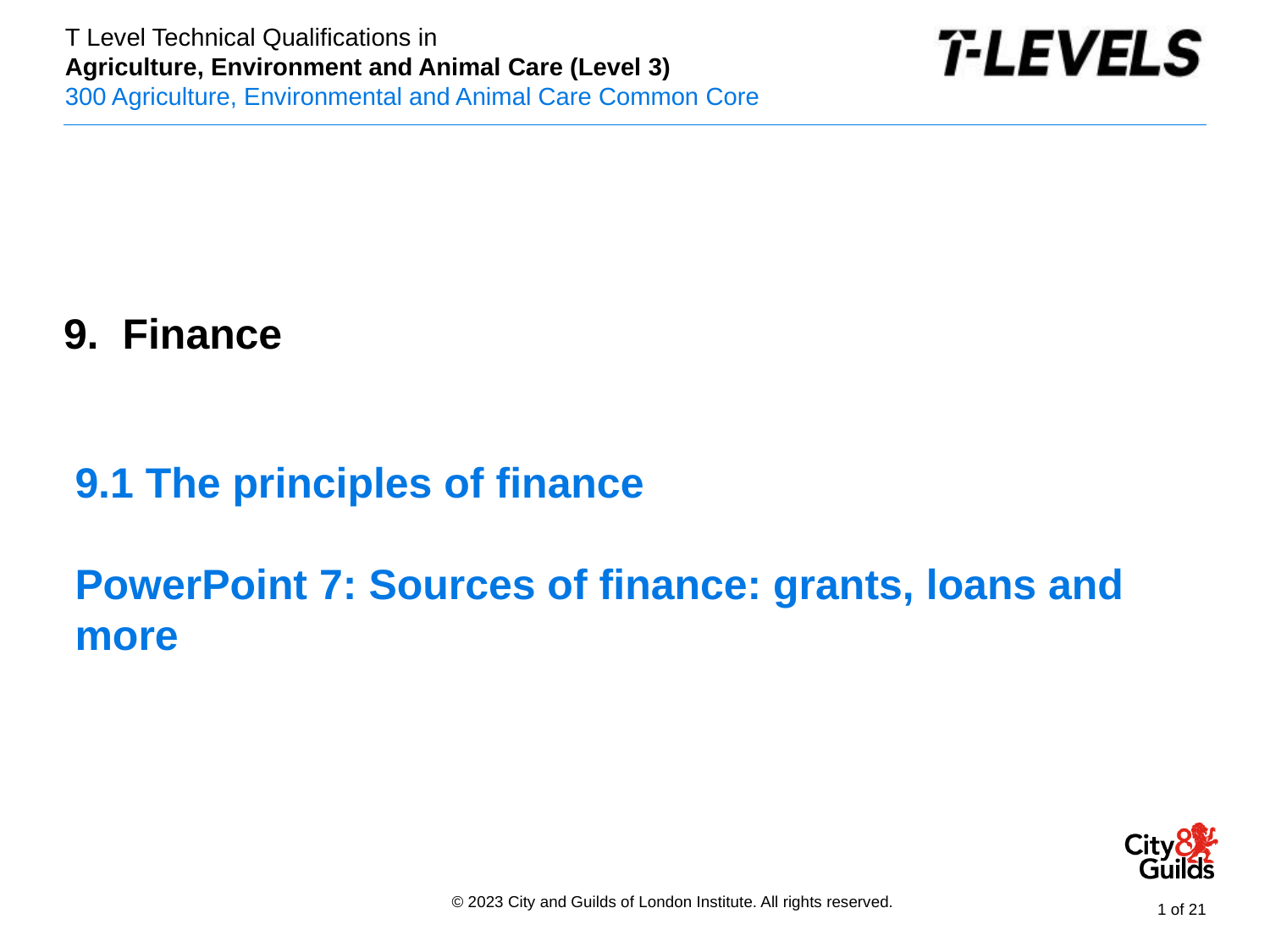

PowerPoint presentation
9.  Finance
# 9.1 The principles of finance PowerPoint 7: Sources of finance: grants, loans and more